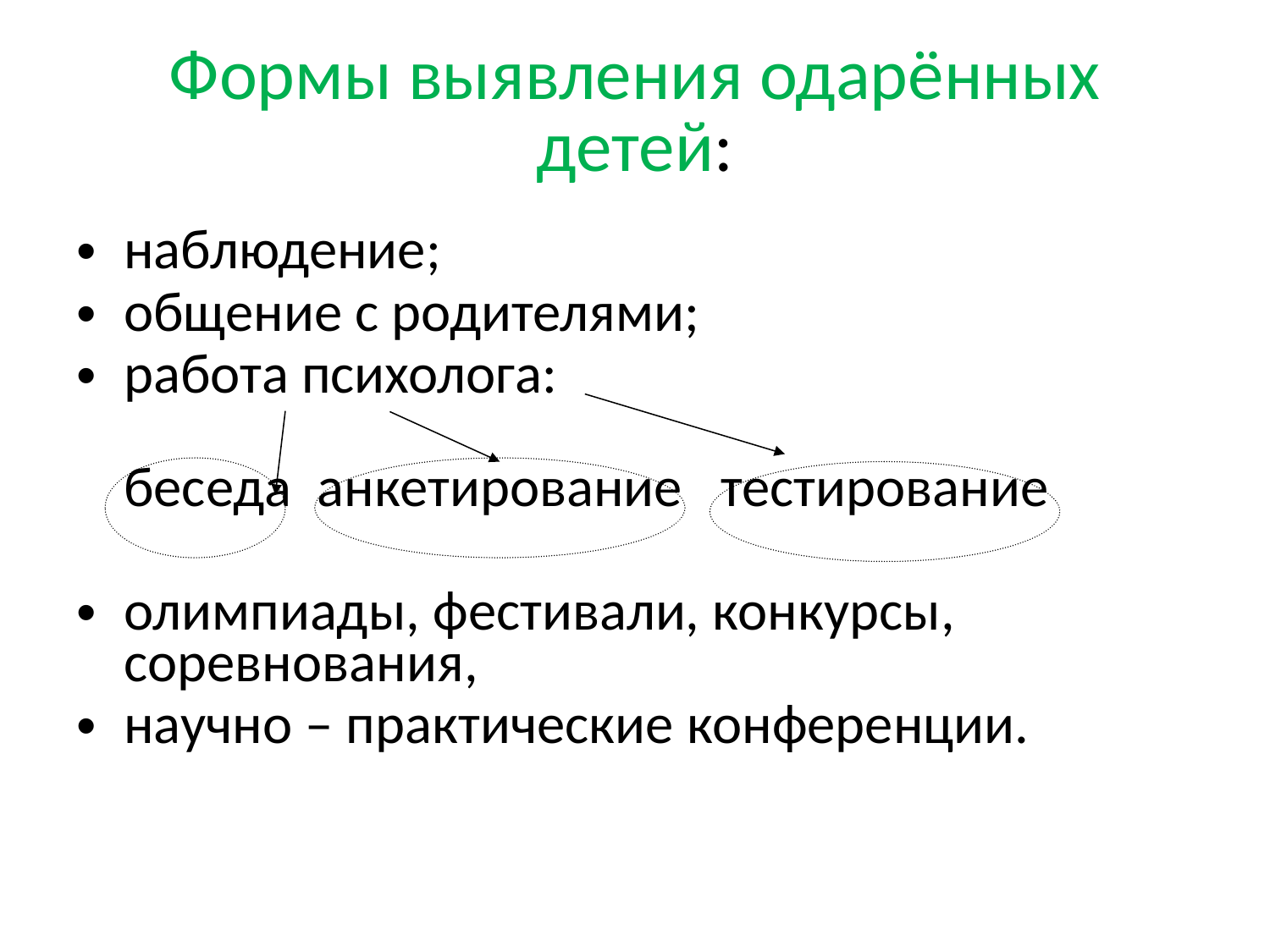

# Формы выявления одарённых детей:
наблюдение;
общение с родителями;
работа психолога:
беседа  анкетирование   тестирование

олимпиады, фестивали, конкурсы, соревнования,
научно – практические конференции.